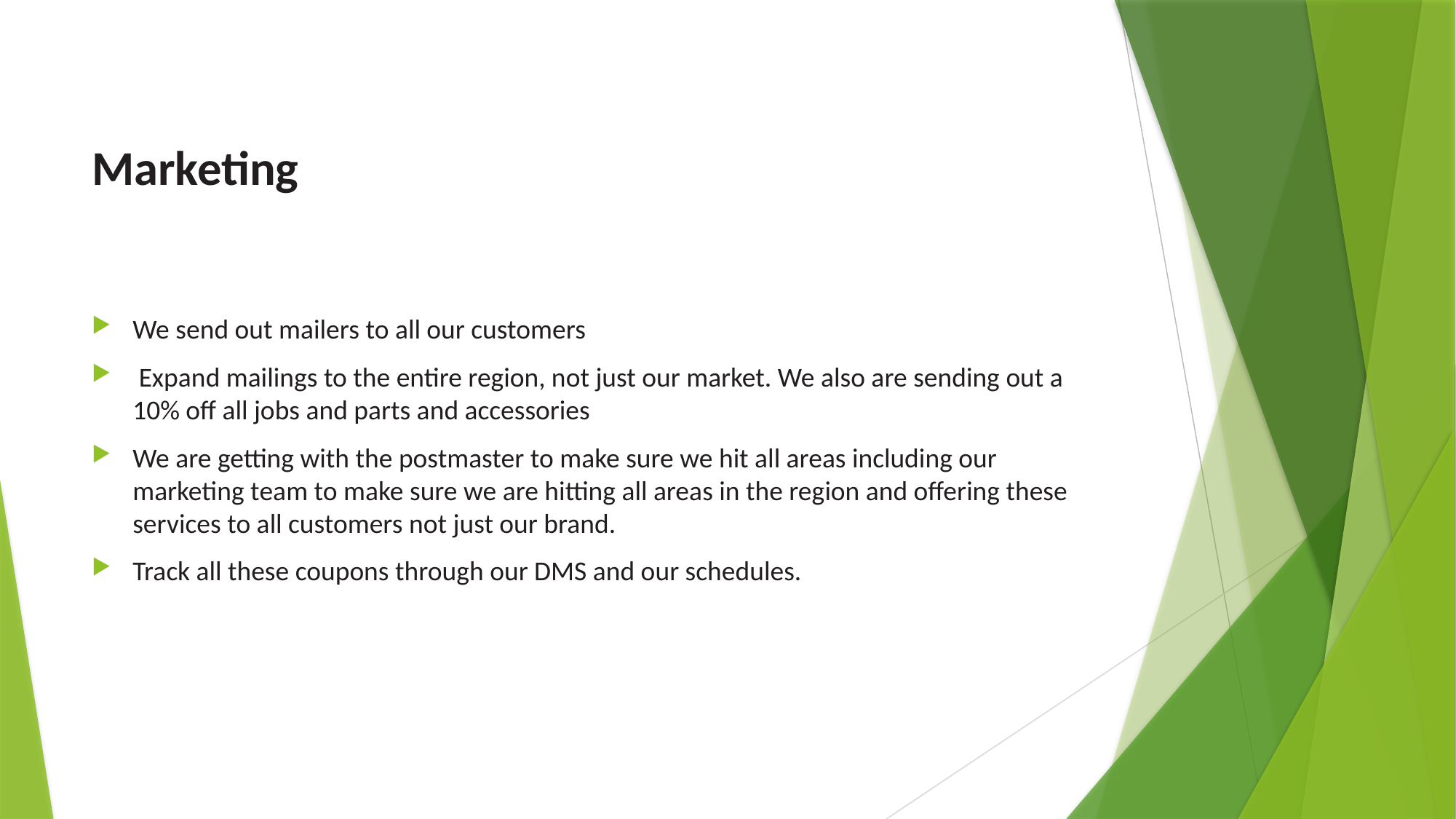

# Marketing

We send out mailers to all our customers
 Expand mailings to the entire region, not just our market. We also are sending out a 10% off all jobs and parts and accessories
We are getting with the postmaster to make sure we hit all areas including our marketing team to make sure we are hitting all areas in the region and offering these services to all customers not just our brand.
Track all these coupons through our DMS and our schedules.